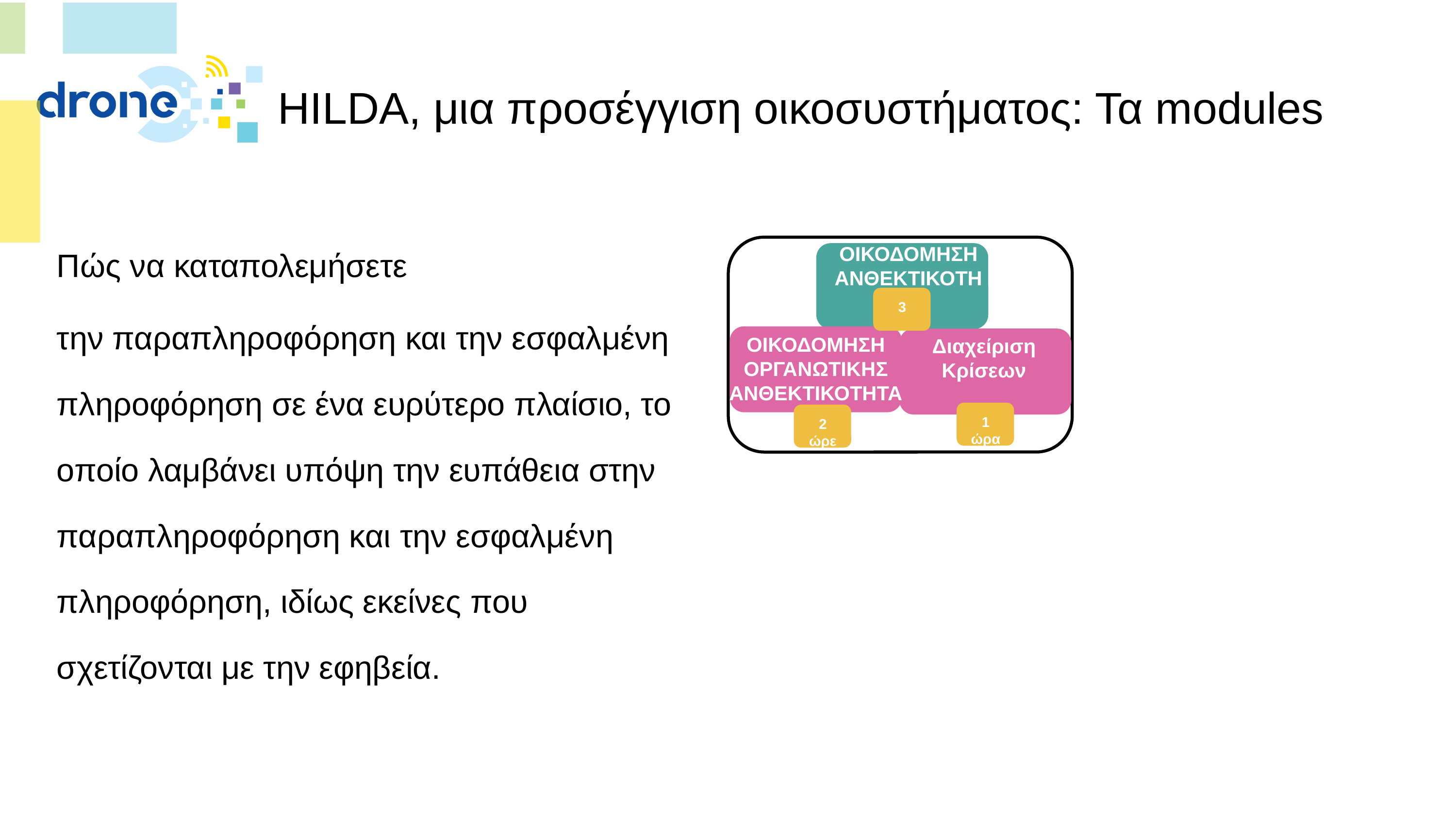

HILDA, μια προσέγγιση οικοσυστήματος: Τα modules

Πώς να καταπολεμήσετε
την παραπληροφόρηση και την εσφαλμένη πληροφόρηση σε ένα ευρύτερο πλαίσιο, το οποίο λαμβάνει υπόψη την ευπάθεια στην παραπληροφόρηση και την εσφαλμένη πληροφόρηση, ιδίως εκείνες που σχετίζονται με την εφηβεία.

ΟΙΚΟΔΟΜΗΣΗ ΑΝΘΕΚΤΙΚΟΤΗΤΑΣ

3

ΟΙΚΟΔΟΜΗΣΗ ΟΡΓΑΝΩΤΙΚΗΣ ΑΝΘΕΚΤΙΚΟΤΗΤΑΣ

Διαχείριση Κρίσεων

1 ώρα

2 ώρες